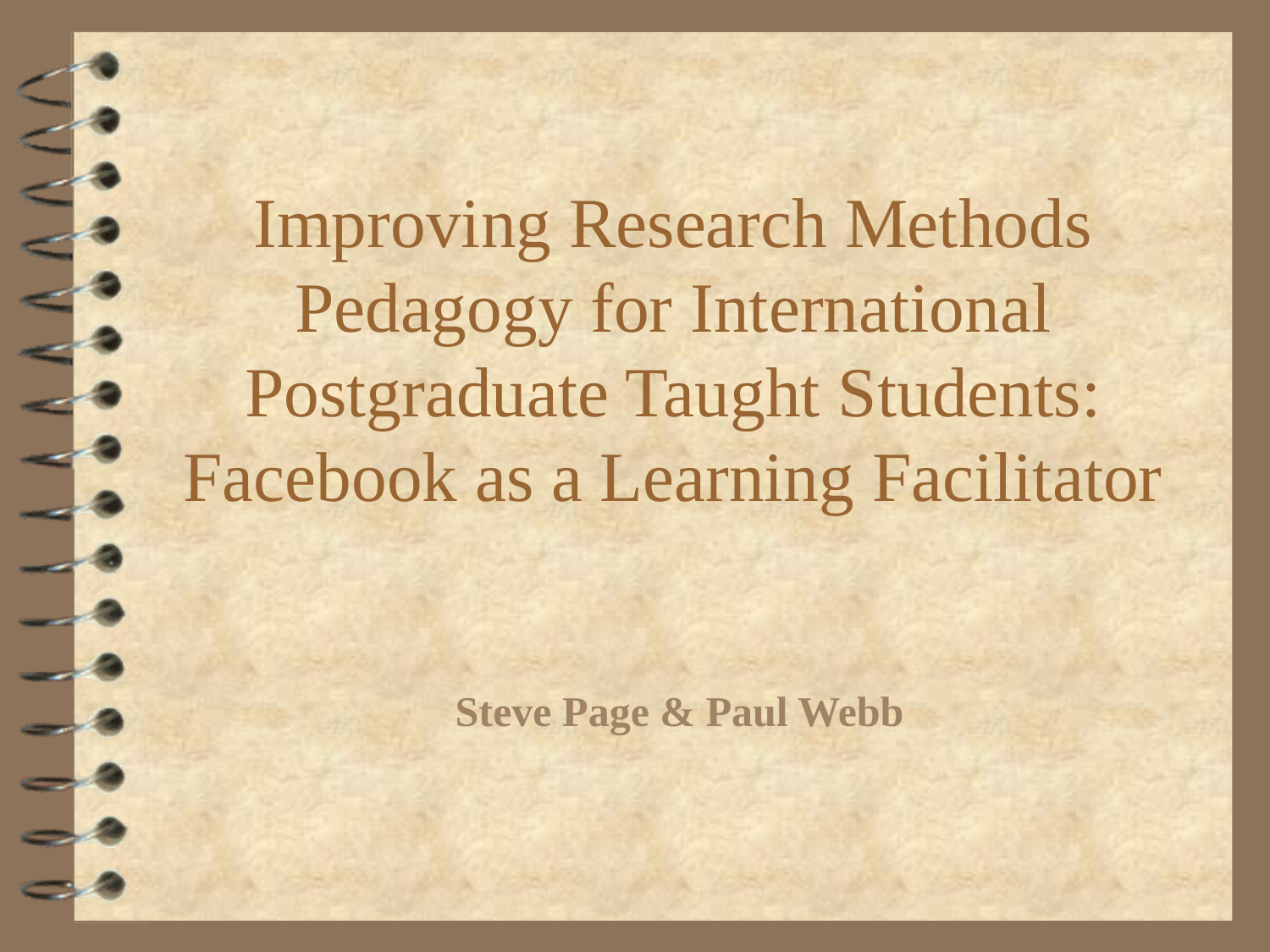

# Improving Research Methods Pedagogy for International Postgraduate Taught Students: Facebook as a Learning Facilitator

Steve Page & Paul Webb